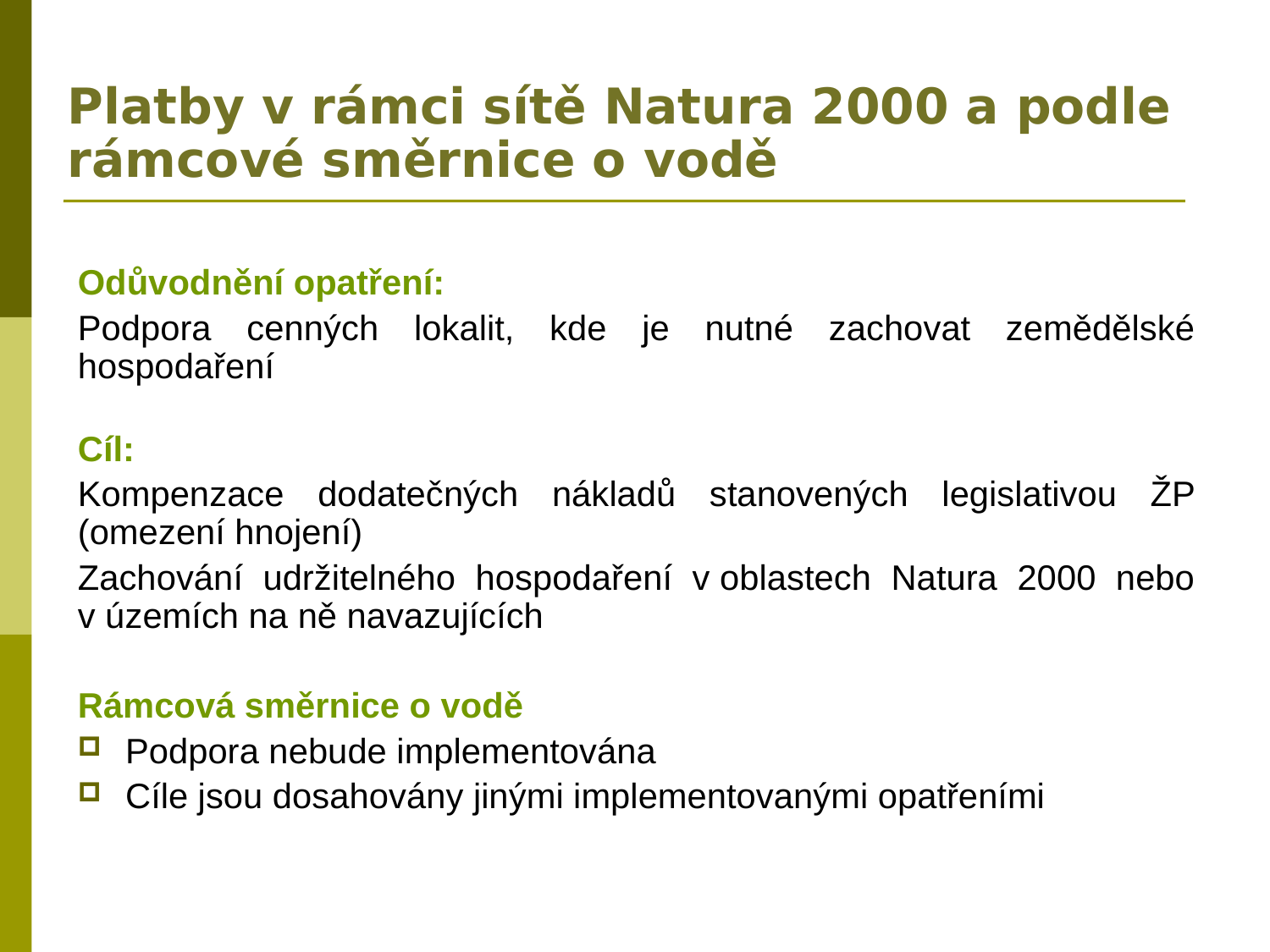

# Platby v rámci sítě Natura 2000 a podle rámcové směrnice o vodě

Odůvodnění opatření:
Podpora cenných lokalit, kde je nutné zachovat zemědělské hospodaření

Cíl:
Kompenzace dodatečných nákladů stanovených legislativou ŽP (omezení hnojení)
Zachování udržitelného hospodaření v oblastech Natura 2000 nebo v územích na ně navazujících

Rámcová směrnice o vodě
Podpora nebude implementována
Cíle jsou dosahovány jinými implementovanými opatřeními